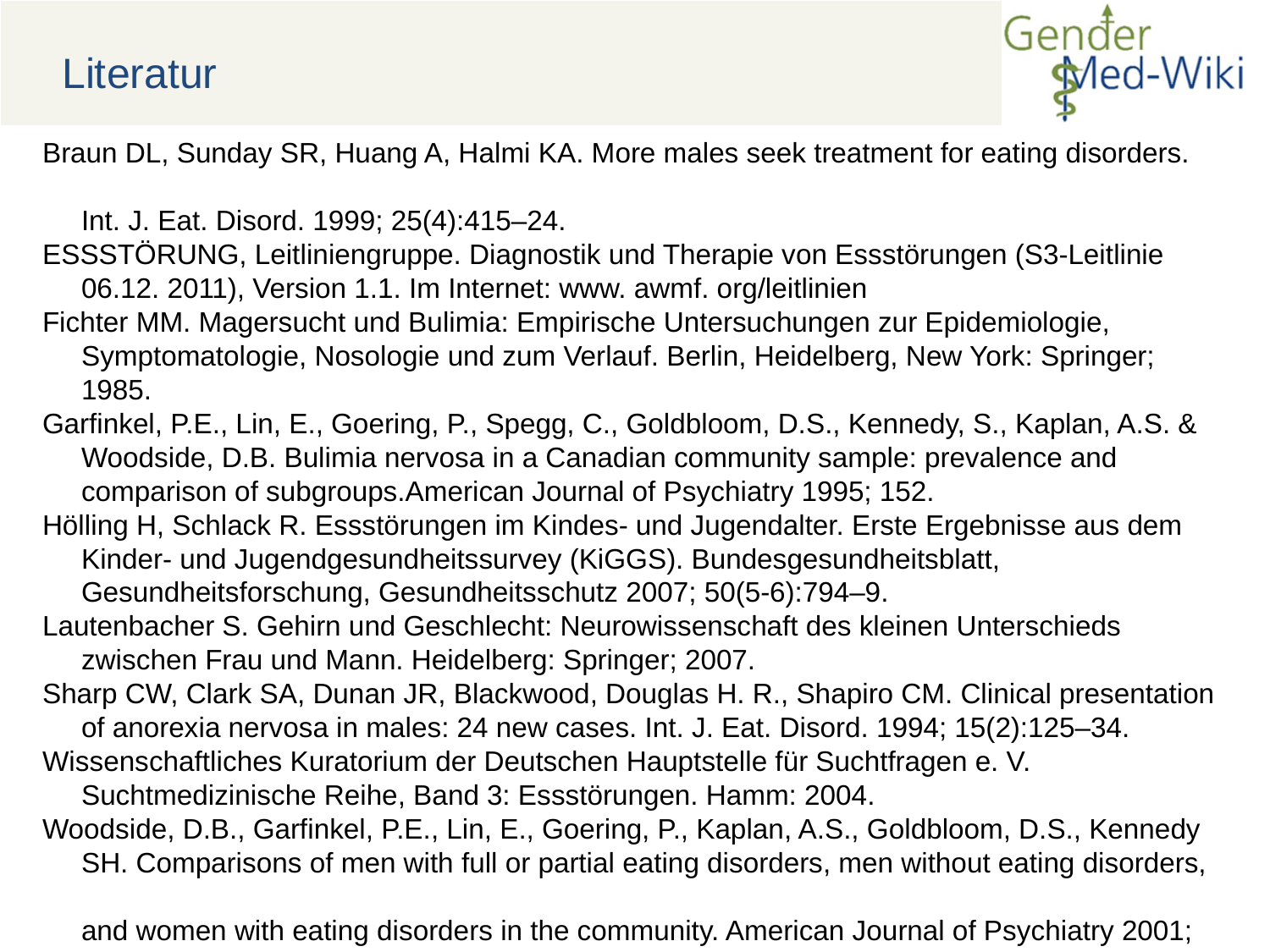

Literatur
Braun DL, Sunday SR, Huang A, Halmi KA. More males seek treatment for eating disorders.
     Int. J. Eat. Disord. 1999; 25(4):415–24.
ESSSTÖRUNG, Leitliniengruppe. Diagnostik und Therapie von Essstörungen (S3-Leitlinie
     06.12. 2011), Version 1.1. Im Internet: www. awmf. org/leitlinien
Fichter MM. Magersucht und Bulimia: Empirische Untersuchungen zur Epidemiologie,
     Symptomatologie, Nosologie und zum Verlauf. Berlin, Heidelberg, New York: Springer;
     1985.
Garfinkel, P.E., Lin, E., Goering, P., Spegg, C., Goldbloom, D.S., Kennedy, S., Kaplan, A.S. &
     Woodside, D.B. Bulimia nervosa in a Canadian community sample: prevalence and
     comparison of subgroups.American Journal of Psychiatry 1995; 152.
Hölling H, Schlack R. Essstörungen im Kindes- und Jugendalter. Erste Ergebnisse aus dem
     Kinder- und Jugendgesundheitssurvey (KiGGS). Bundesgesundheitsblatt,
     Gesundheitsforschung, Gesundheitsschutz 2007; 50(5-6):794–9.
Lautenbacher S. Gehirn und Geschlecht: Neurowissenschaft des kleinen Unterschieds
     zwischen Frau und Mann. Heidelberg: Springer; 2007.
Sharp CW, Clark SA, Dunan JR, Blackwood, Douglas H. R., Shapiro CM. Clinical presentation
     of anorexia nervosa in males: 24 new cases. Int. J. Eat. Disord. 1994; 15(2):125–34.
Wissenschaftliches Kuratorium der Deutschen Hauptstelle für Suchtfragen e. V.
     Suchtmedizinische Reihe, Band 3: Essstörungen. Hamm: 2004.
Woodside, D.B., Garfinkel, P.E., Lin, E., Goering, P., Kaplan, A.S., Goldbloom, D.S., Kennedy
     SH. Comparisons of men with full or partial eating disorders, men without eating disorders,
     and women with eating disorders in the community. American Journal of Psychiatry 2001;
     158:570–4.